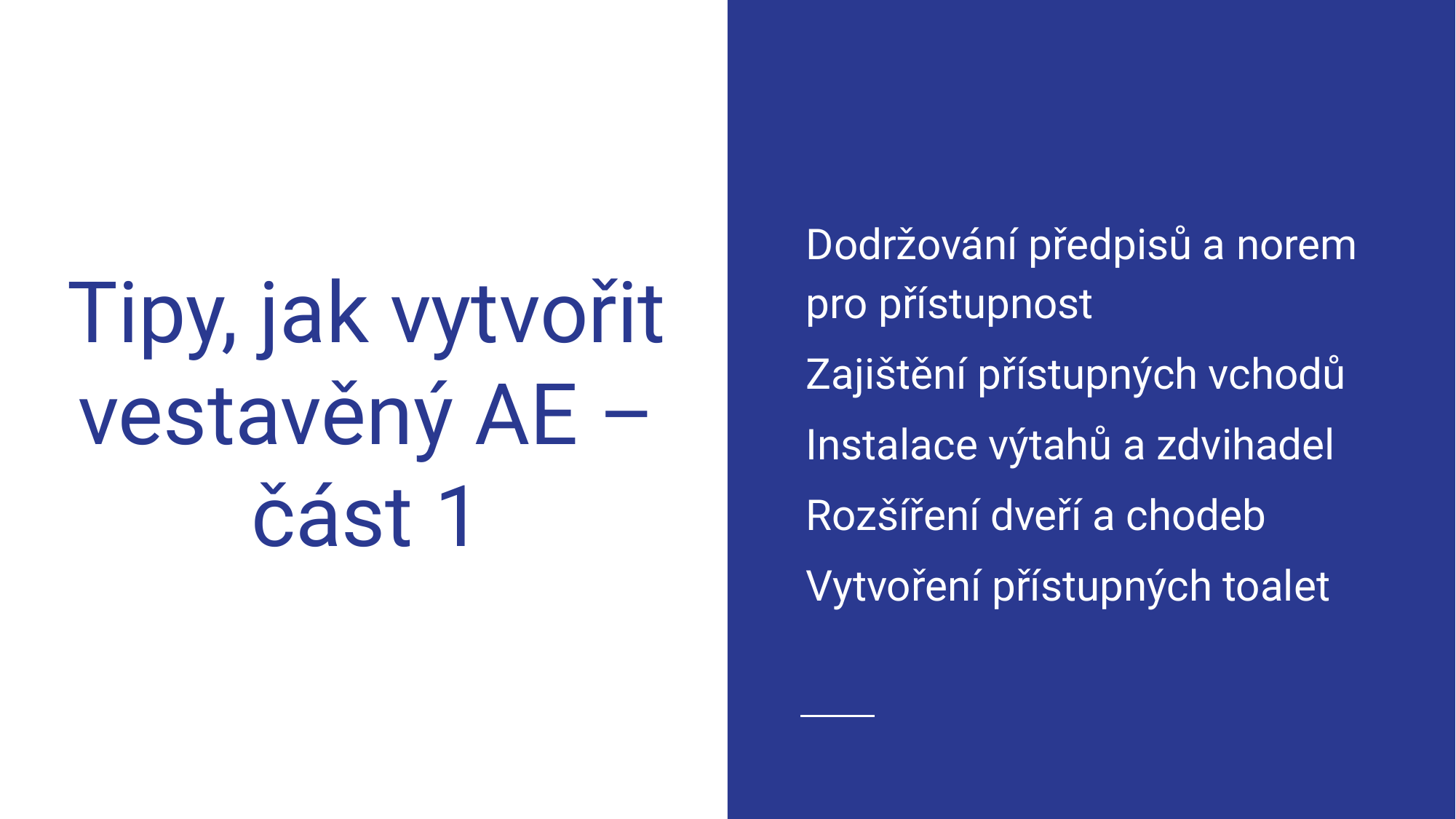

Dodržování předpisů a norem pro přístupnost
Zajištění přístupných vchodů
Instalace výtahů a zdvihadel
Rozšíření dveří a chodeb
Vytvoření přístupných toalet
# Tipy, jak vytvořit vestavěný AE – část 1